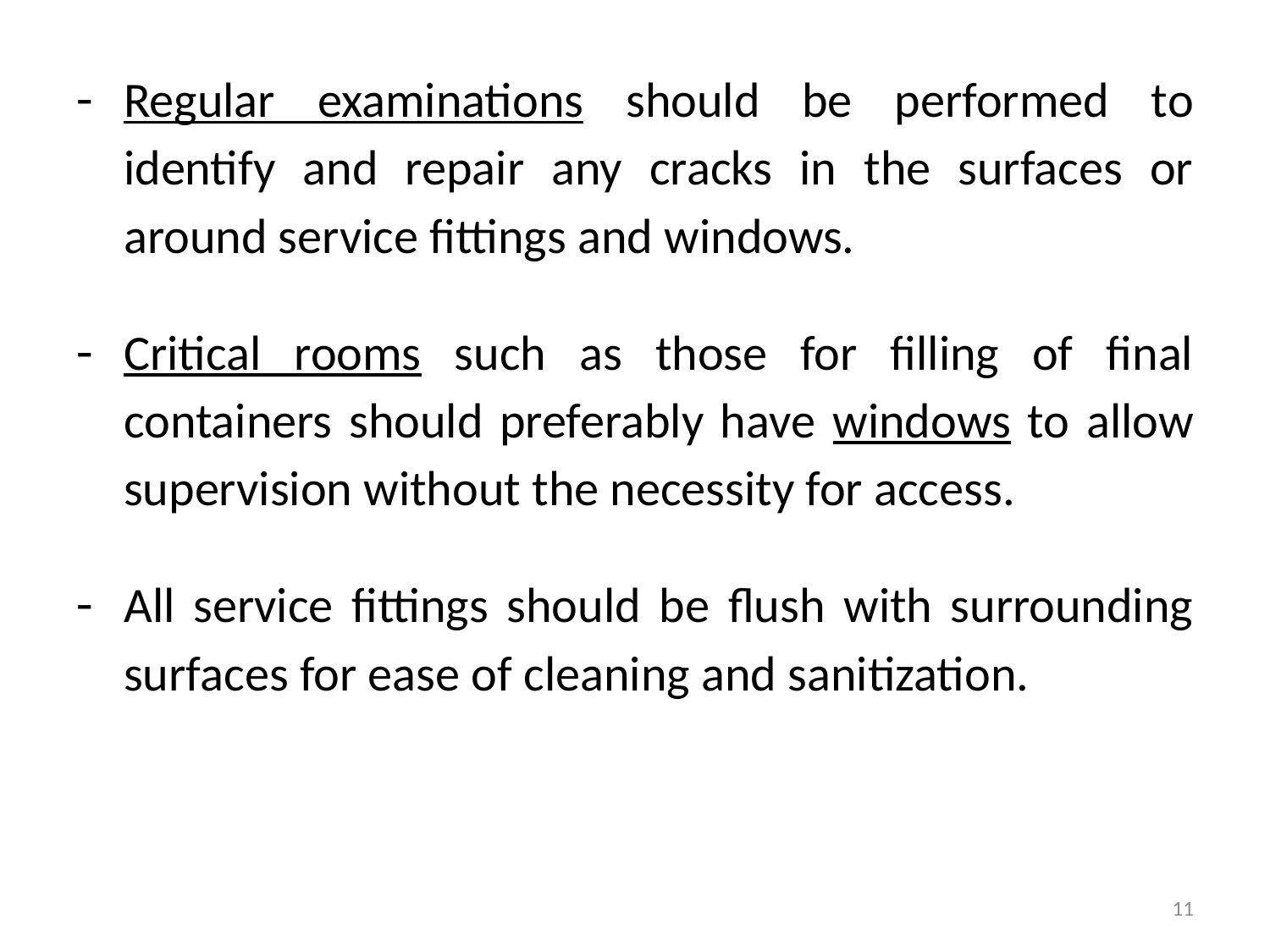

Regular examinations should be performed to identify and repair any cracks in the surfaces or around service fittings and windows.

Critical rooms such as those for filling of final containers should preferably have windows to allow supervision without the necessity for access.

All service fittings should be flush with surrounding surfaces for ease of cleaning and sanitization.
11